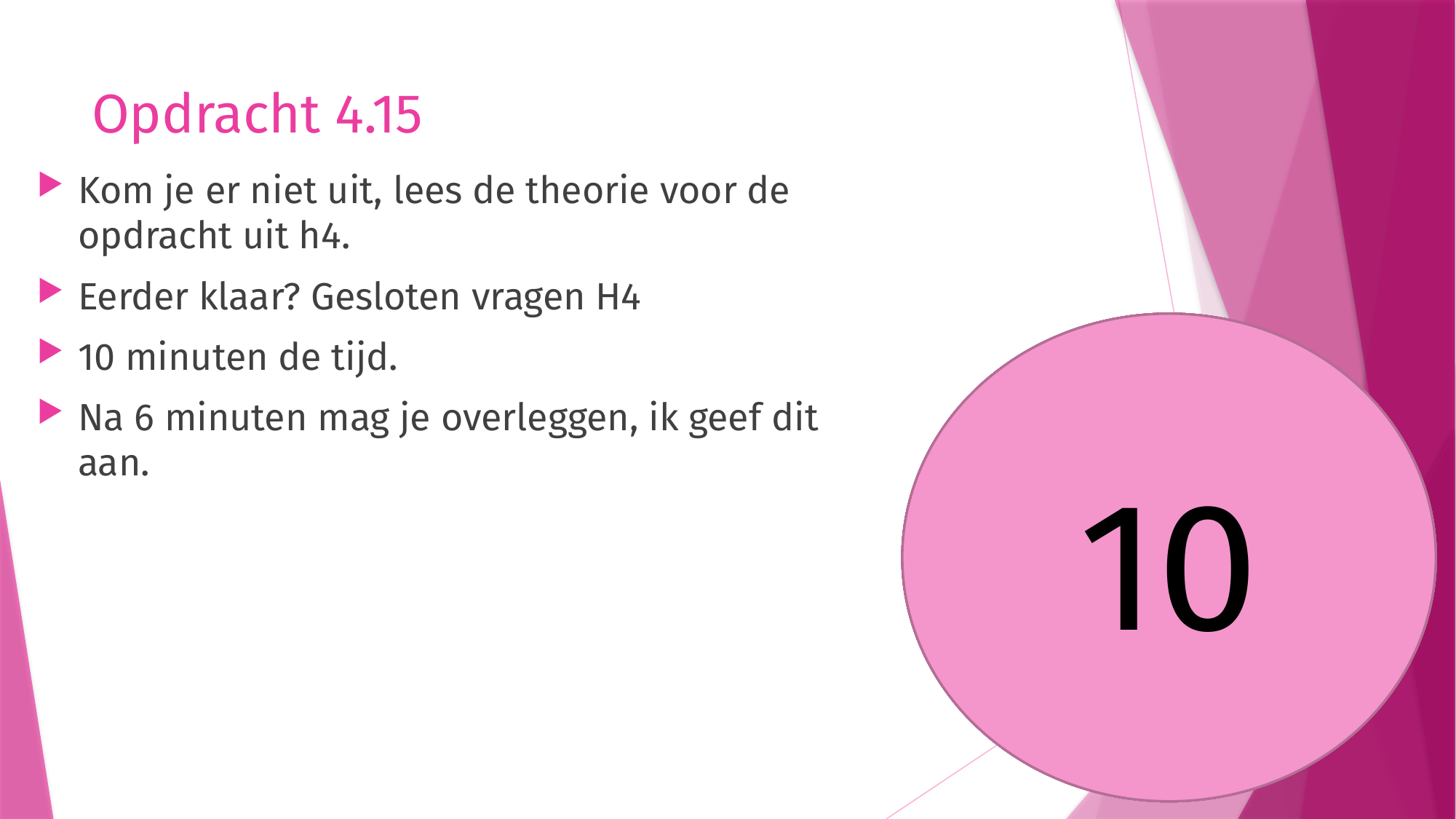

# Opdracht 4.15
Kom je er niet uit, lees de theorie voor de opdracht uit h4.
Eerder klaar? Gesloten vragen H4
10 minuten de tijd.
Na 6 minuten mag je overleggen, ik geef dit aan.
10
9
8
5
6
7
4
3
1
2